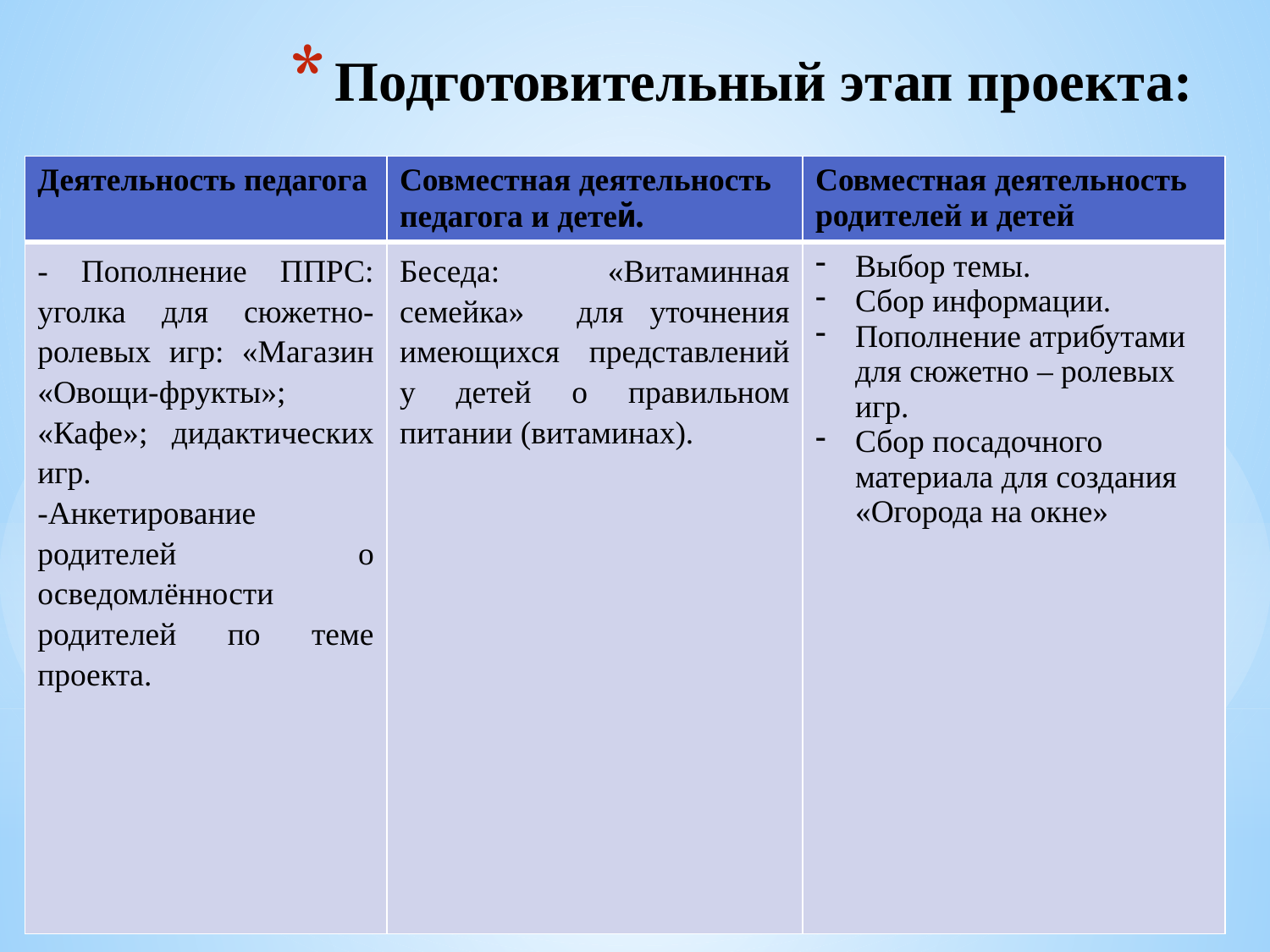

# Подготовительный этап проекта:
| Деятельность педагога | Совместная деятельность педагога и детей. | Совместная деятельность родителей и детей |
| --- | --- | --- |
| - Пополнение ППРС: уголка для сюжетно-ролевых игр: «Магазин «Овощи-фрукты»; «Кафе»; дидактических игр. -Анкетирование родителей о осведомлённости родителей по теме проекта. | Беседа: «Витаминная семейка» для уточнения имеющихся представлений у детей о правильном питании (витаминах). | Выбор темы. Сбор информации. Пополнение атрибутами для сюжетно – ролевых игр. Сбор посадочного материала для создания «Огорода на окне» |